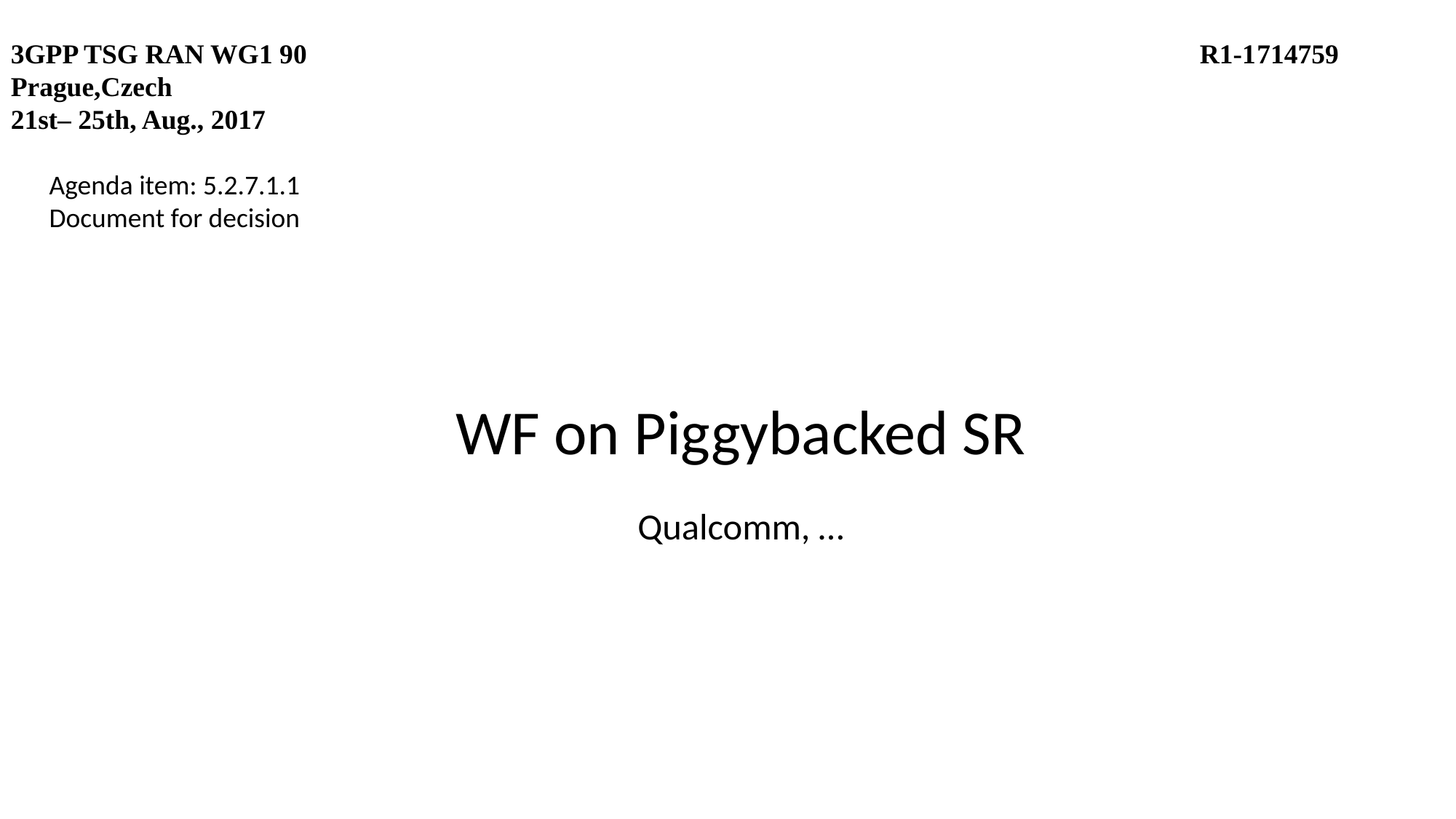

3GPP TSG RAN WG1 90		                                                                                                             R1-1714759
Prague,Czech
21st– 25th, Aug., 2017
Agenda item: 5.2.7.1.1
Document for decision
# WF on Piggybacked SR Qualcomm, …